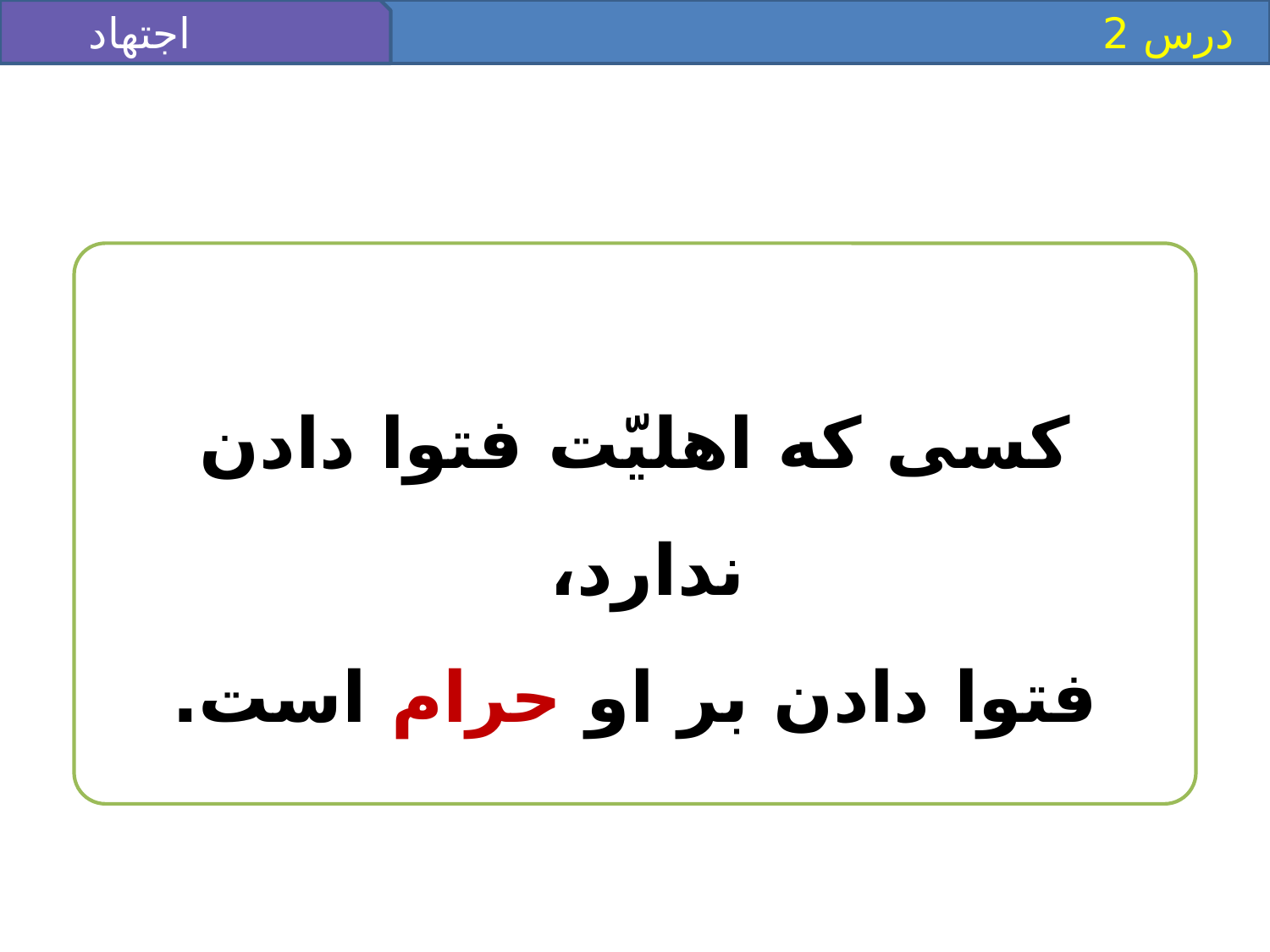

اجتهاد
 درس 2

كسى كه اهليّت فتوا دادن ندارد،
فتوا دادن بر او حرام است.